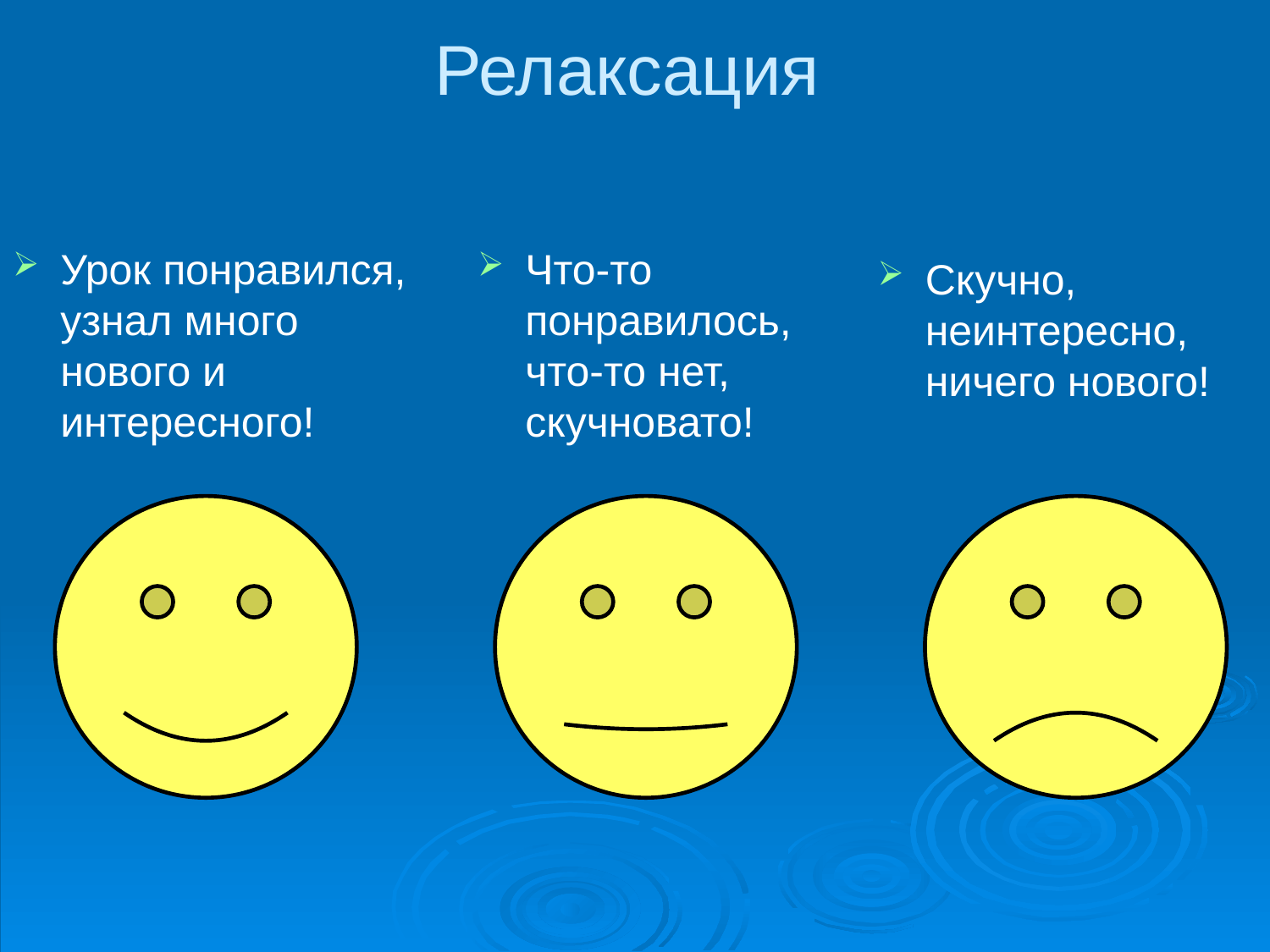

# Релаксация
Урок понравился, узнал много нового и интересного!
Что-то понравилось, что-то нет, скучновато!
Скучно, неинтересно, ничего нового!